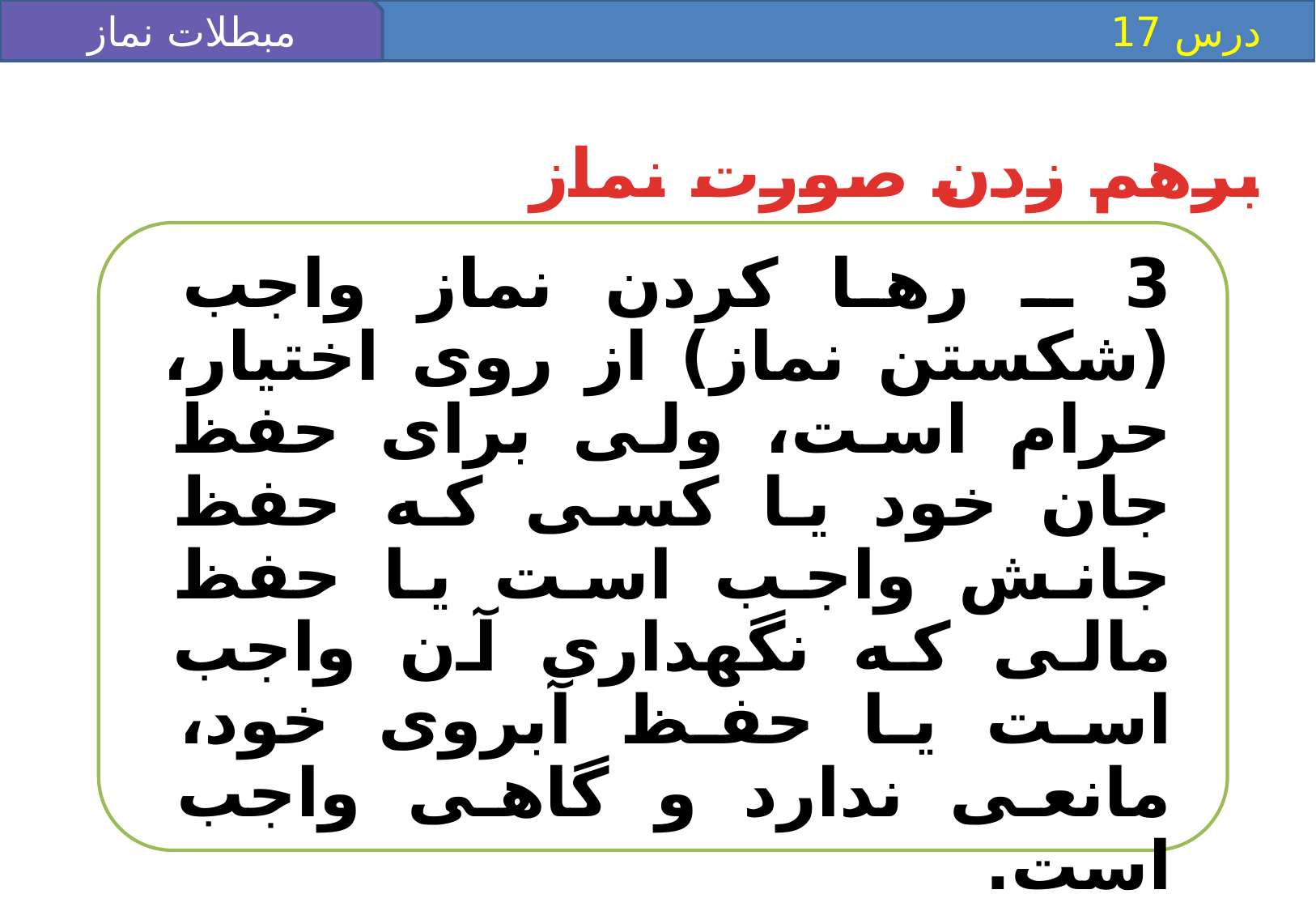

مبطلات نماز
 درس 17
برهم زدن صورت نماز

3 ـ رها كردن نماز واجب (شكستن نماز) از روى اختيار، حرام است، ولى براى حفظ جان خود يا كسى كه حفظ جانش واجب است يا حفظ مالى كه نگهدارى آن واجب است يا حفظ آبروى خود، مانعى ندارد و گاهى واجب است.